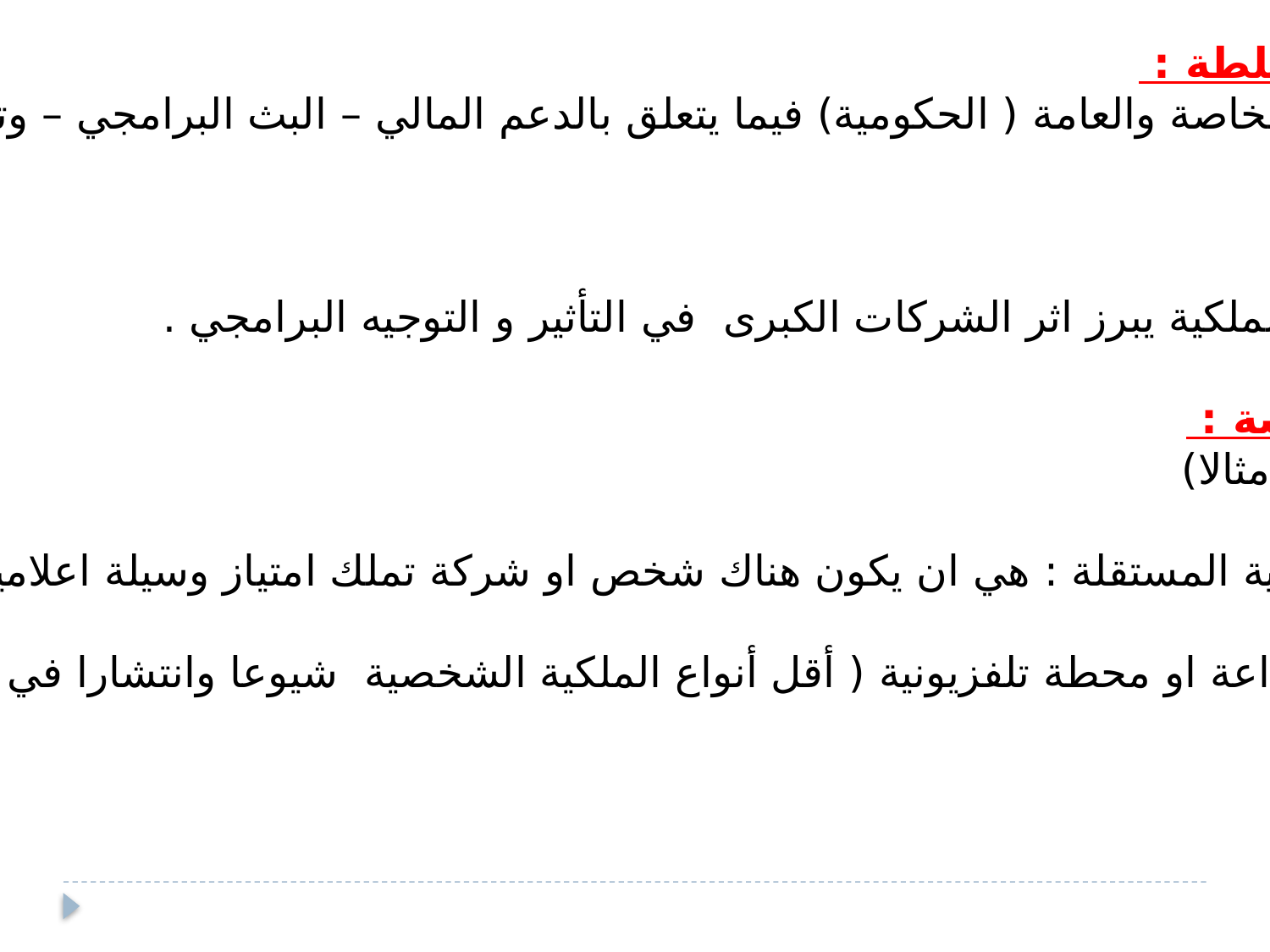

2- الملكية المختلطة :
مزيج من الملكية الخاصة والعامة ( الحكومية) فيما يتعلق بالدعم المالي – البث البرامجي – وتشغيل محطات

الإذاعة  والتلفزيون

في هذا النوع من الملكية يبرز اثر الشركات الكبرى  في التأثير و التوجيه البرامجي .

3- الملكية الخاصة :
( الولايات المتحدة مثالا)

1- الملكية الشخصية المستقلة : هي ان يكون هناك شخص او شركة تملك امتياز وسيلة اعلامية محددة كأن

 تكون صحيفة او اذاعة او محطة تلفزيونية ( أقل أنواع الملكية الشخصية  شيوعا وانتشارا في النظم الديمقراطية

 الغربية)